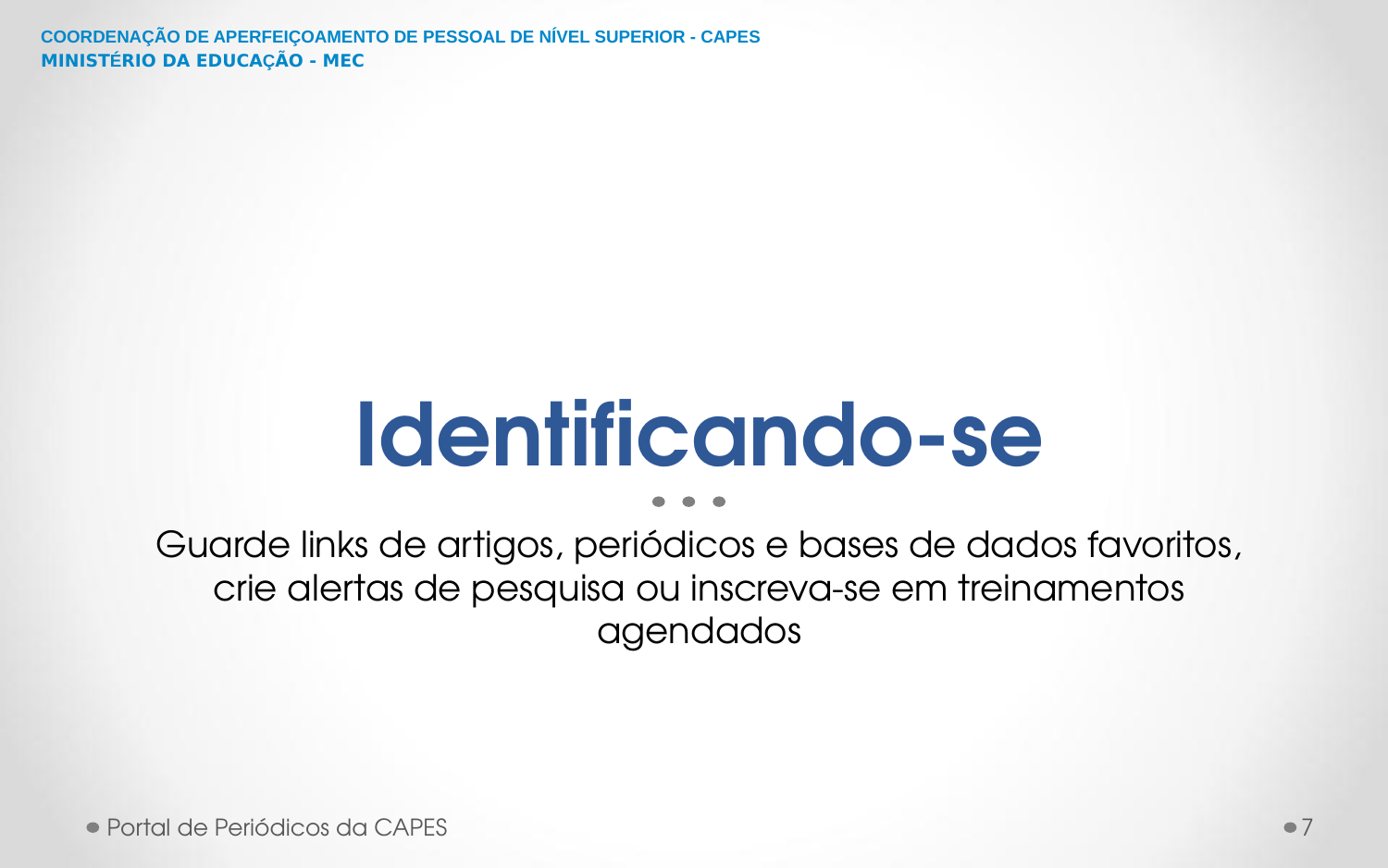

# Identificando-se
Guarde links de artigos, periódicos e bases de dados favoritos, crie alertas de pesquisa ou inscreva-se em treinamentos agendados

Portal de Periódicos da CAPES
7